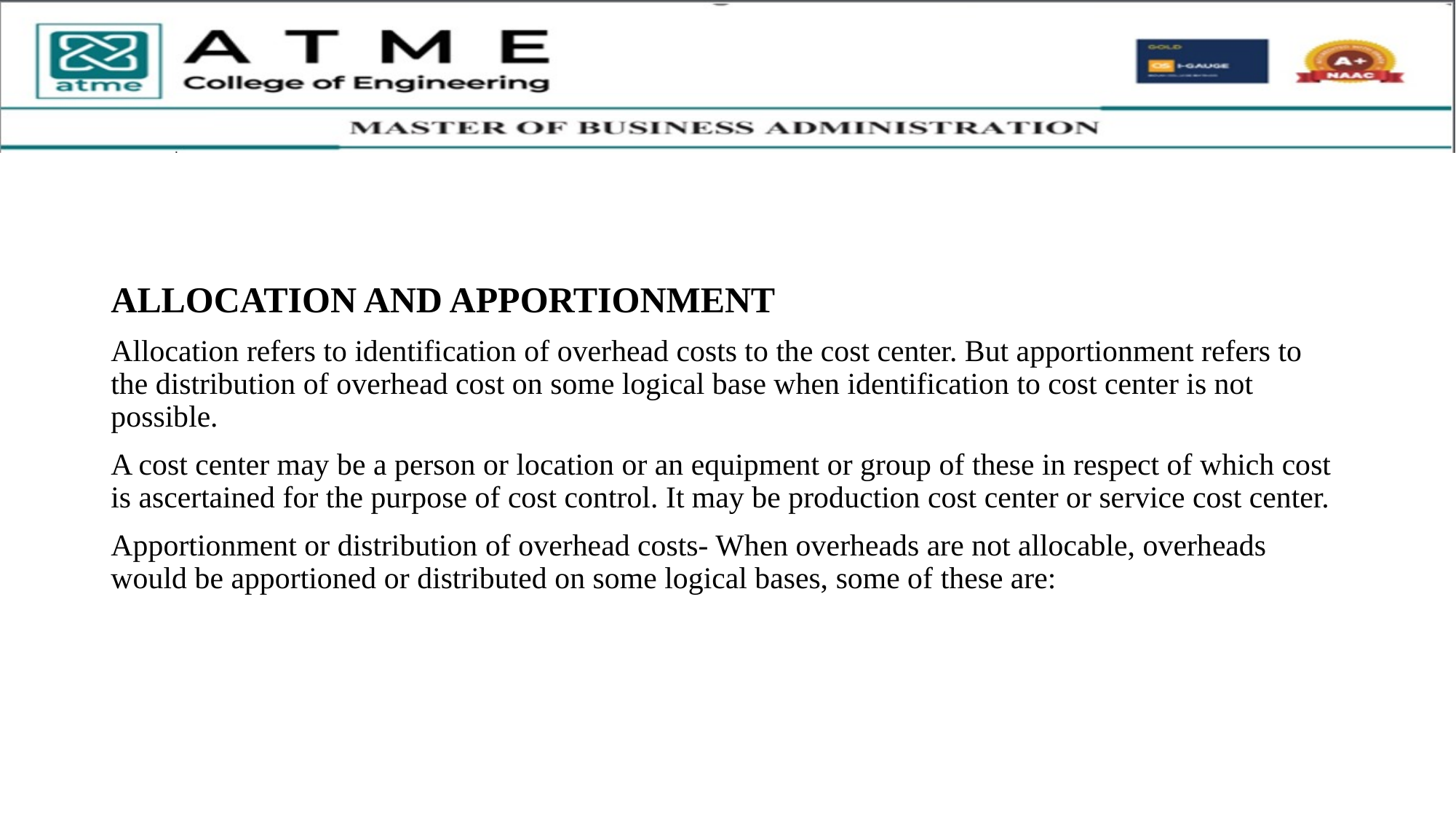

ALLOCATION AND APPORTIONMENT
Allocation refers to identification of overhead costs to the cost center. But apportionment refers to the distribution of overhead cost on some logical base when identification to cost center is not possible.
A cost center may be a person or location or an equipment or group of these in respect of which cost is ascertained for the purpose of cost control. It may be production cost center or service cost center.
Apportionment or distribution of overhead costs- When overheads are not allocable, overheads would be apportioned or distributed on some logical bases, some of these are: